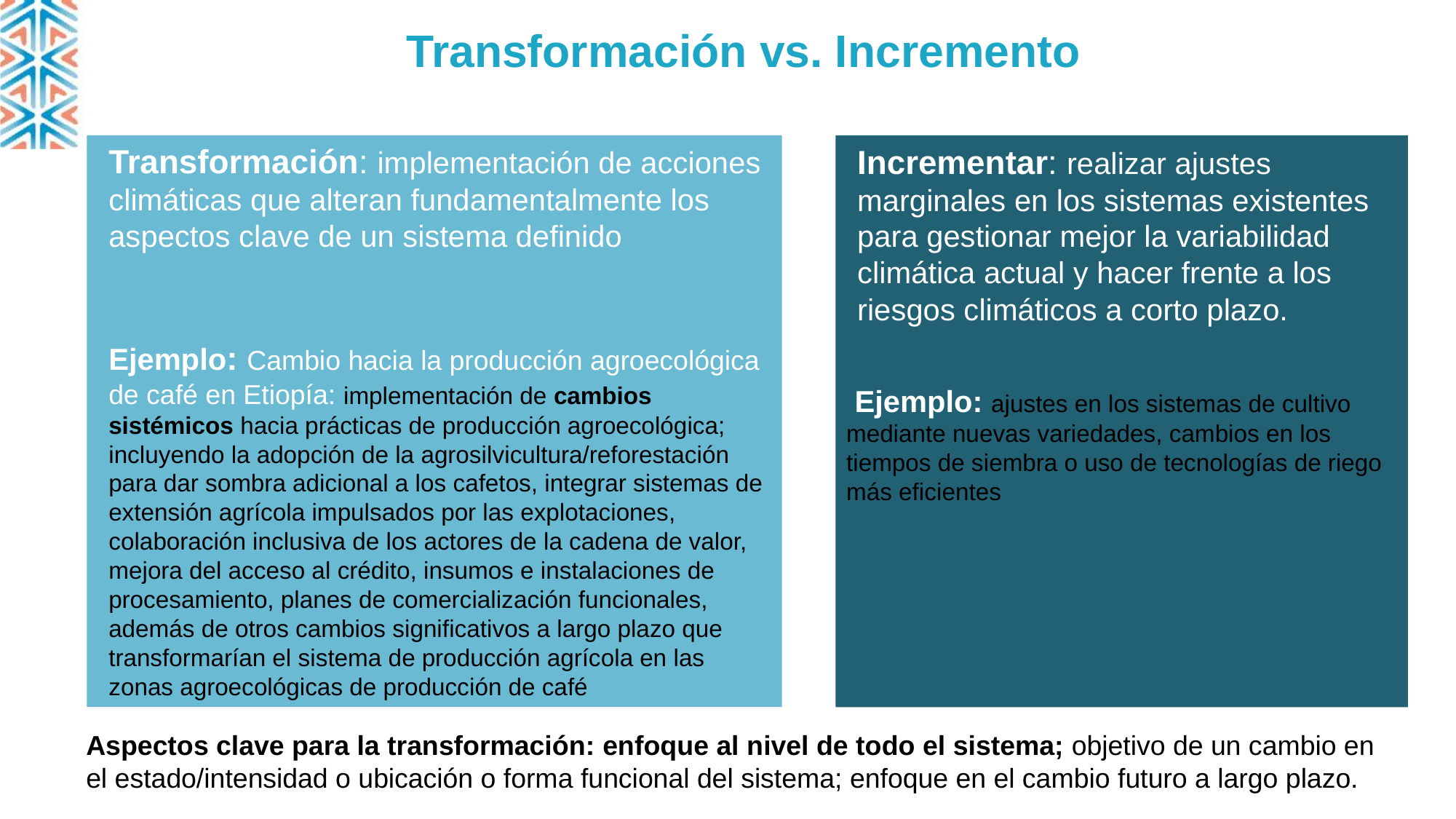

# Transformación vs. Incremento
Transformación: implementación de acciones climáticas que alteran fundamentalmente los aspectos clave de un sistema definido

Ejemplo: Cambio hacia la producción agroecológica de café en Etiopía: implementación de cambios sistémicos hacia prácticas de producción agroecológica; incluyendo la adopción de la agrosilvicultura/reforestación para dar sombra adicional a los cafetos, integrar sistemas de extensión agrícola impulsados por las explotaciones, colaboración inclusiva de los actores de la cadena de valor, mejora del acceso al crédito, insumos e instalaciones de procesamiento, planes de comercialización funcionales, además de otros cambios significativos a largo plazo que transformarían el sistema de producción agrícola en las zonas agroecológicas de producción de café

Incrementar: realizar ajustes marginales en los sistemas existentes para gestionar mejor la variabilidad climática actual y hacer frente a los riesgos climáticos a corto plazo.

 Ejemplo: ajustes en los sistemas de cultivo mediante nuevas variedades, cambios en los tiempos de siembra o uso de tecnologías de riego más eficientes
Aspectos clave para la transformación: enfoque al nivel de todo el sistema; objetivo de un cambio en el estado/intensidad o ubicación o forma funcional del sistema; enfoque en el cambio futuro a largo plazo.